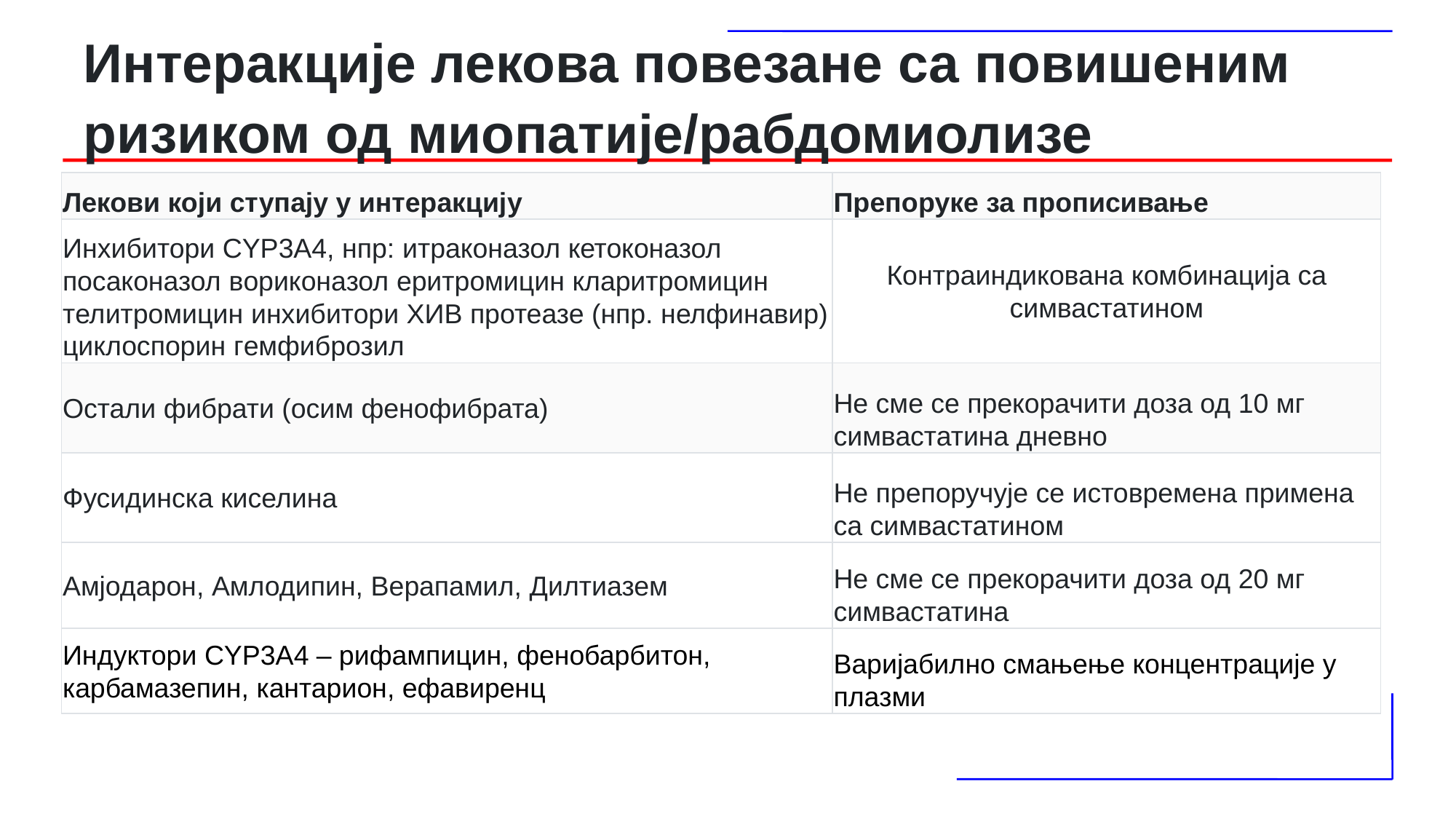

# Интеракције лекова повезане са повишеним ризиком од миопатије/рабдомиолизе
| Лекови који ступају у интеракцију | Препоруке за прописивање |
| --- | --- |
| Инхибитори CYP3A4, нпр: итраконазол кетоконазол посаконазол вориконазол еритромицин кларитромицин телитромицин инхибитори ХИВ протеазе (нпр. нелфинавир) циклоспорин гемфиброзил | Контраиндикована комбинација са симвастатином |
| Остали фибрати (осим фенофибрата) | Не сме се прекорачити доза од 10 мг симвастатина дневно |
| Фусидинска киселина | Не препоручује се истовремена примена са симвастатином |
| Амјодарон, Амлодипин, Верапамил, Дилтиазем | Не сме се прекорачити доза од 20 мг симвастатина |
| Индуктори CYP3A4 – рифампицин, фенобарбитон, карбамазепин, кантарион, ефавиренц | Варијабилно смањење концентрације у плазми |